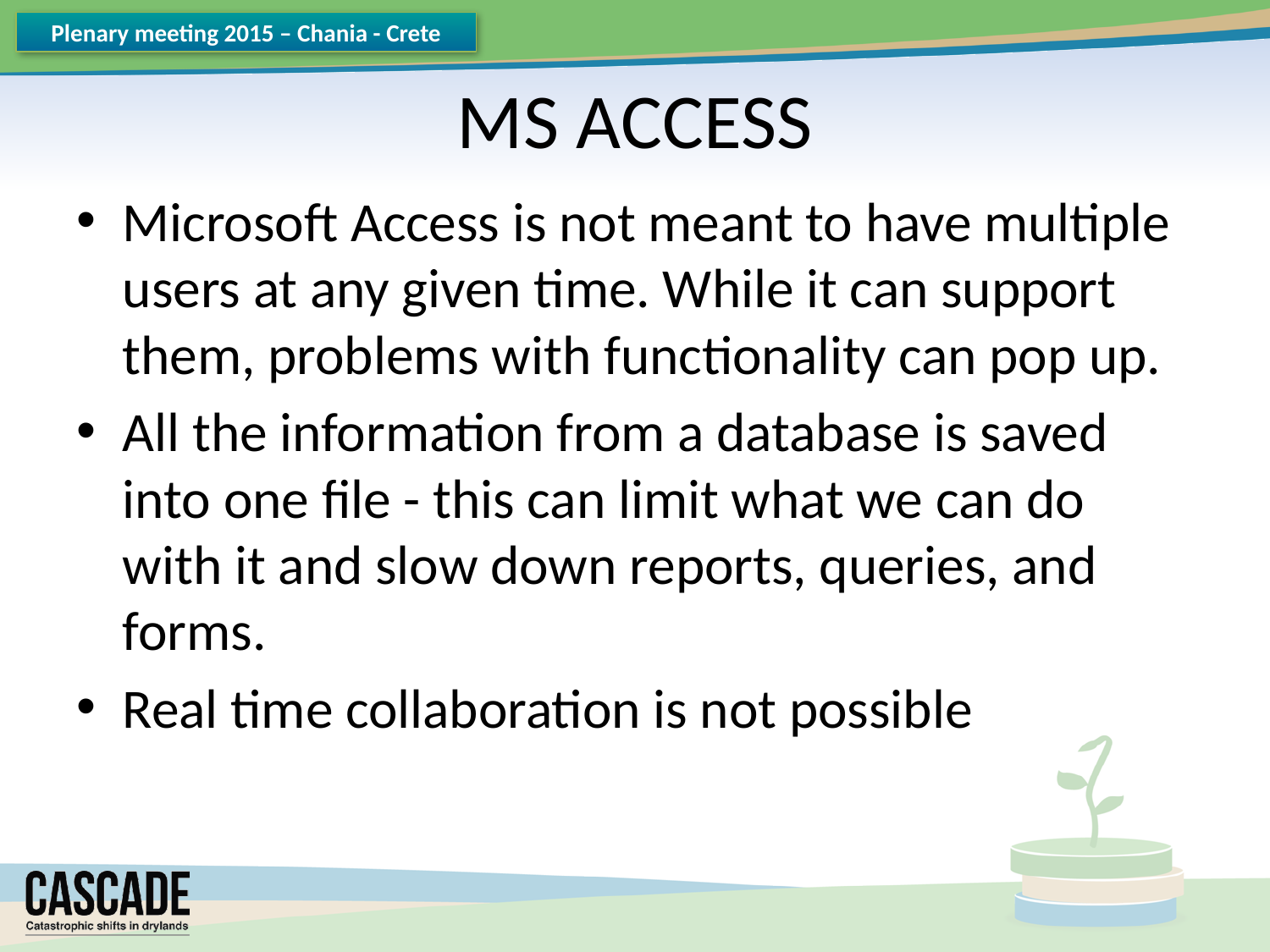

# MS ACCESS
Microsoft Access is not meant to have multiple users at any given time. While it can support them, problems with functionality can pop up.
All the information from a database is saved into one file - this can limit what we can do with it and slow down reports, queries, and forms.
Real time collaboration is not possible